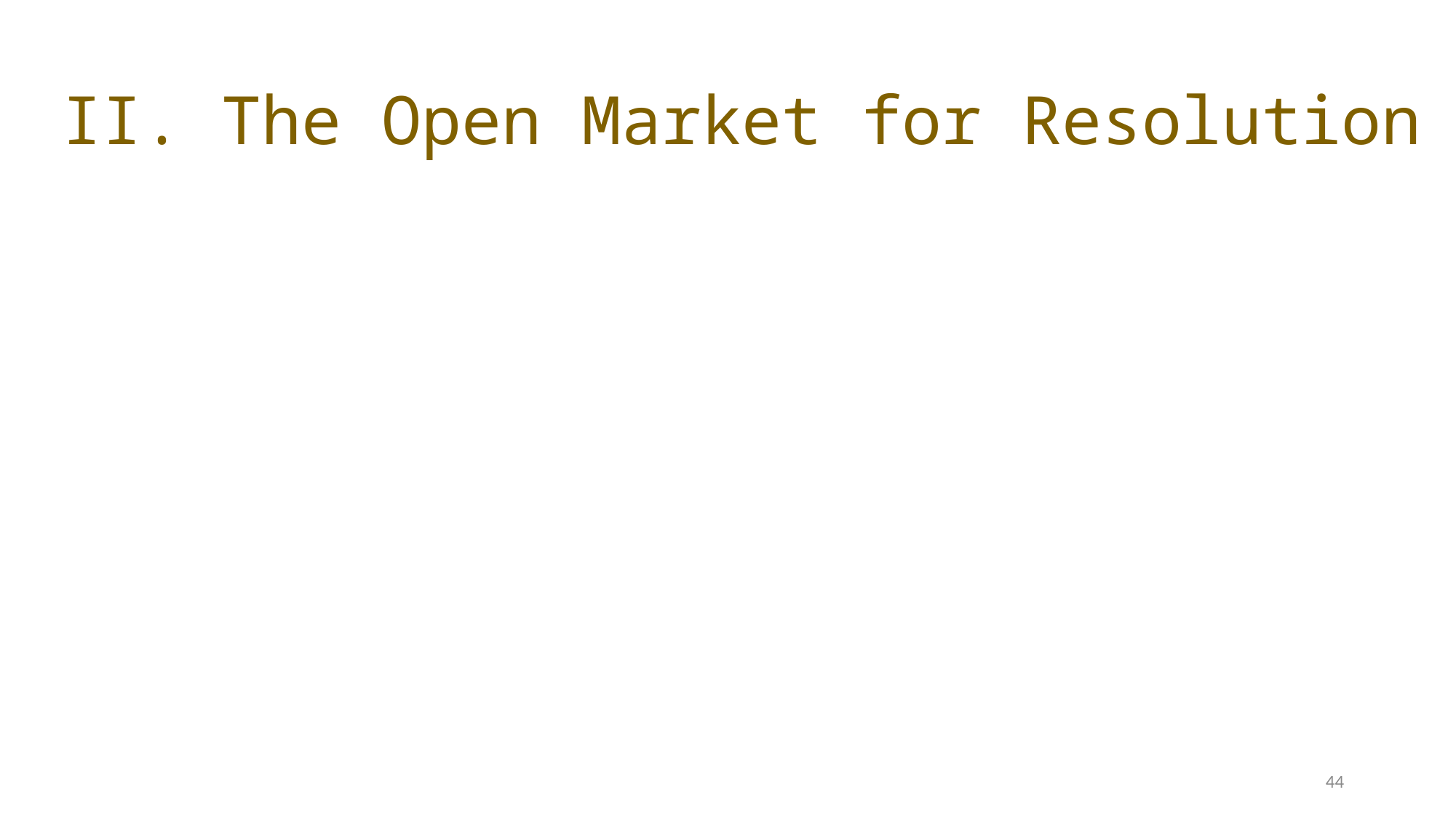

# II. The Open Market for Resolution

44